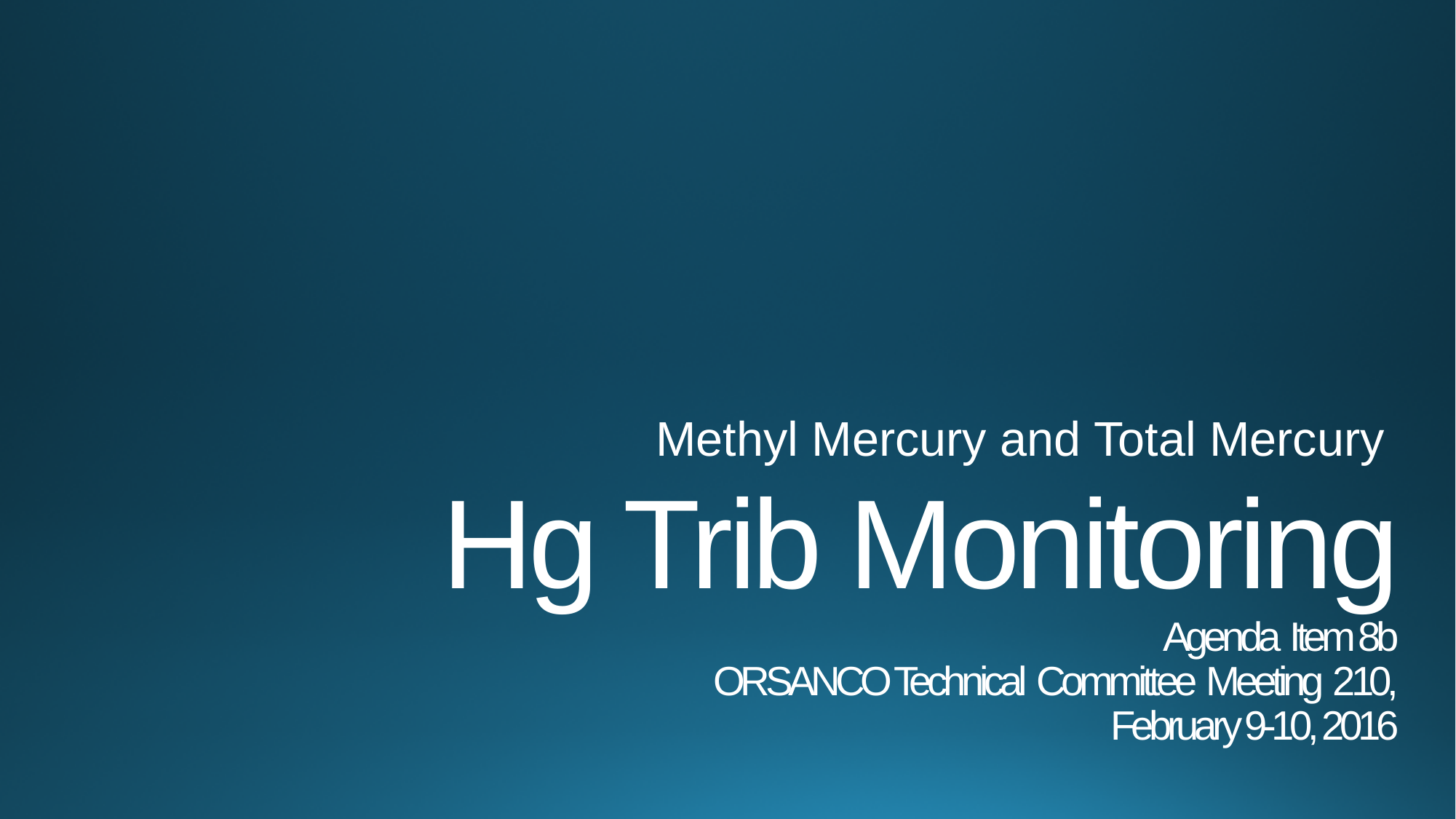

Methyl Mercury and Total Mercury
# Hg Trib Monitoring Agenda  Item 8b ORSANCO Technical  Committee  Meeting  210, February 9-10, 2016